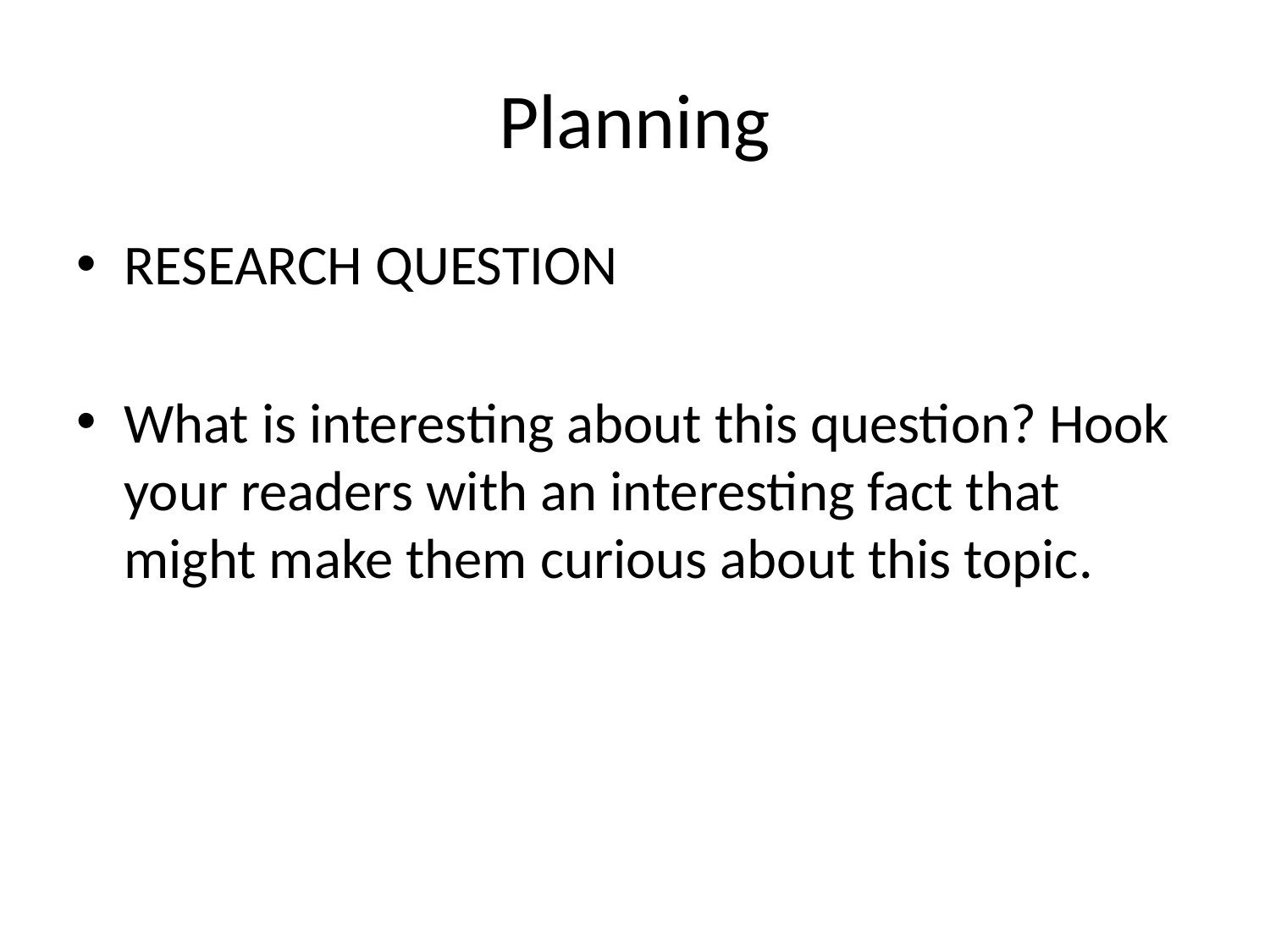

# Planning
RESEARCH QUESTION

What is interesting about this question? Hook your readers with an interesting fact that might make them curious about this topic.